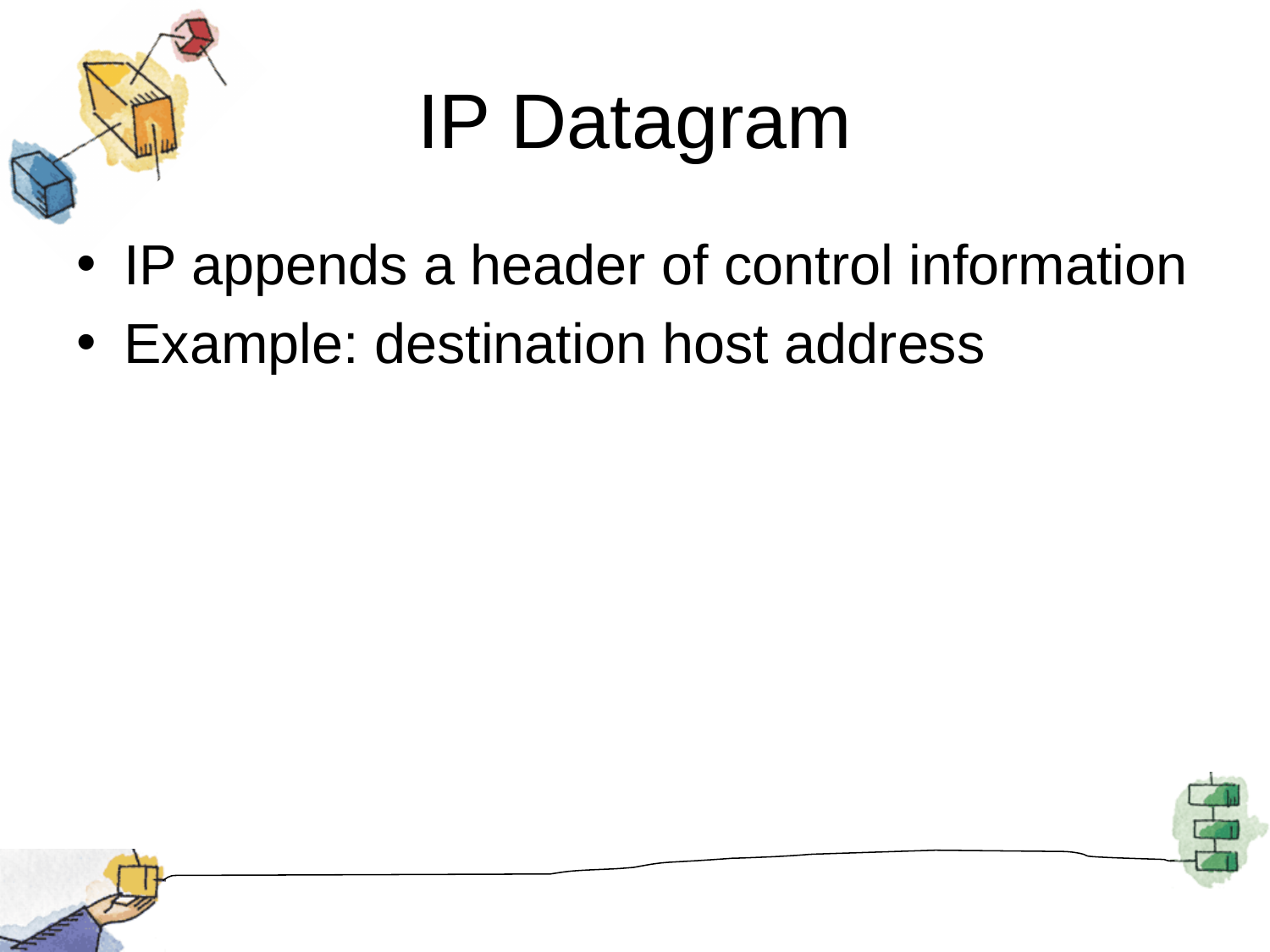

# IP Datagram
IP appends a header of control information
Example: destination host address